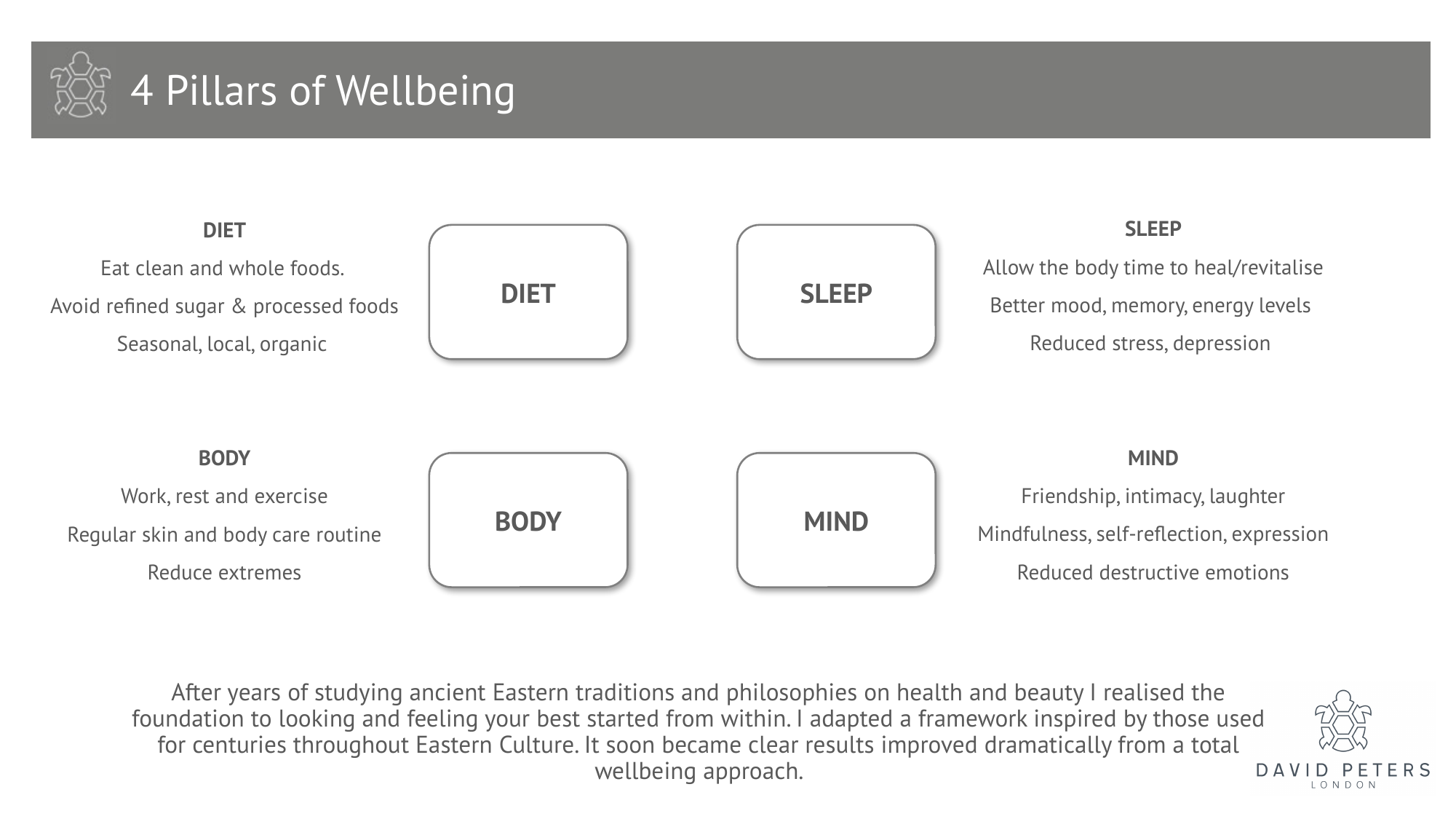

# 4 Pillars of Wellbeing
SLEEP
Allow the body time to heal/revitalise
Better mood, memory, energy levels
Reduced stress, depression
DIET
Eat clean and whole foods.
Avoid refined sugar & processed foods
Seasonal, local, organic
DIET
SLEEP
BODY
Work, rest and exercise
Regular skin and body care routine
Reduce extremes
MIND
Friendship, intimacy, laughter
Mindfulness, self-reflection, expression
Reduced destructive emotions
BODY
MIND
After years of studying ancient Eastern traditions and philosophies on health and beauty I realised the foundation to looking and feeling your best started from within. I adapted a framework inspired by those used for centuries throughout Eastern Culture. It soon became clear results improved dramatically from a total wellbeing approach.